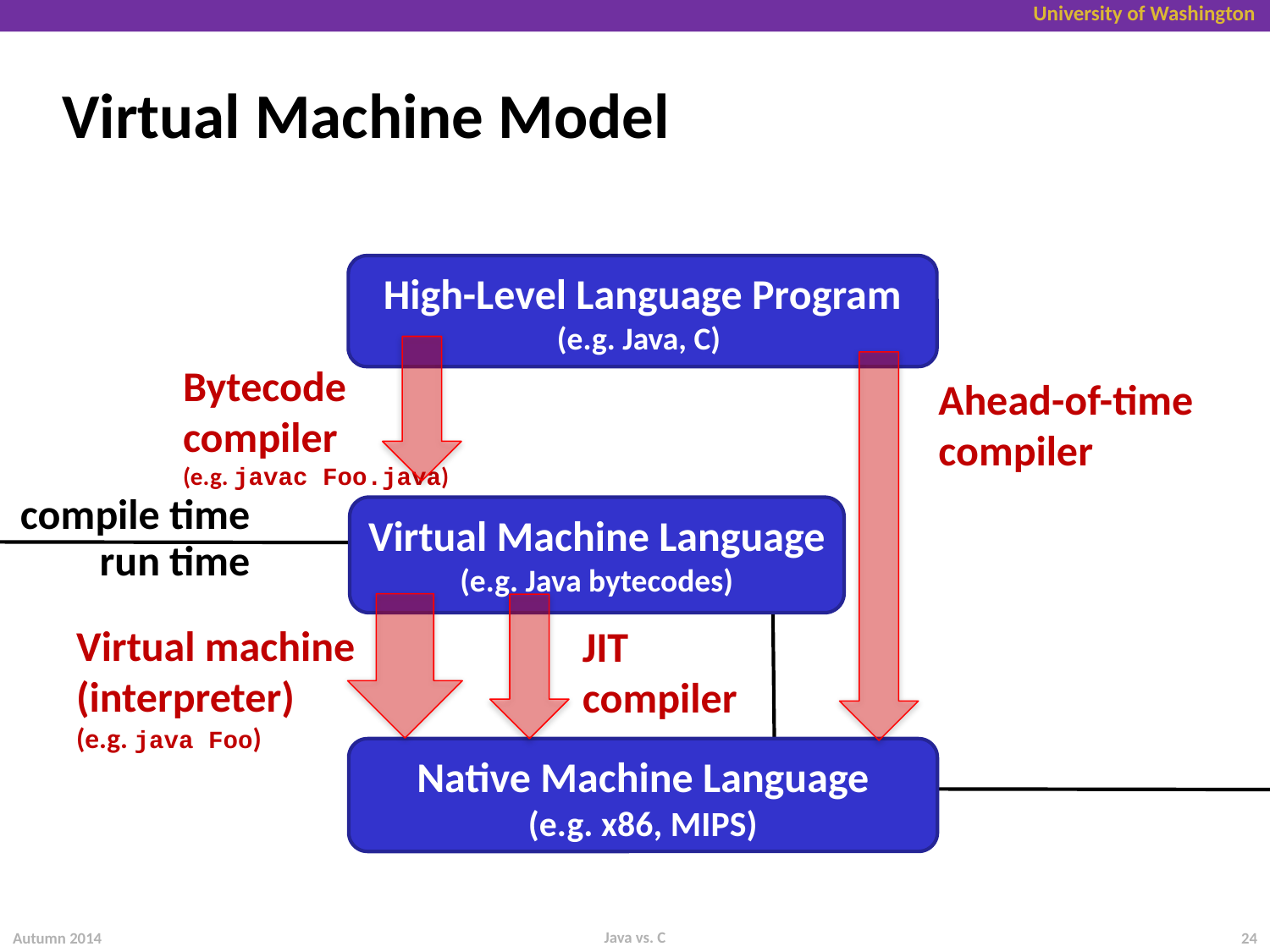

# Virtual Machine Model
High-Level Language Program
(e.g. Java, C)

Bytecode
compiler
(e.g. javac Foo.java)

Ahead-of-time
compiler
compile time
Virtual Machine Language
(e.g. Java bytecodes)

run time

Virtual machine
(interpreter)
(e.g. java Foo)

JIT
compiler
Native Machine Language
(e.g. x86, MIPS)

Java vs. C
Autumn 2014
24